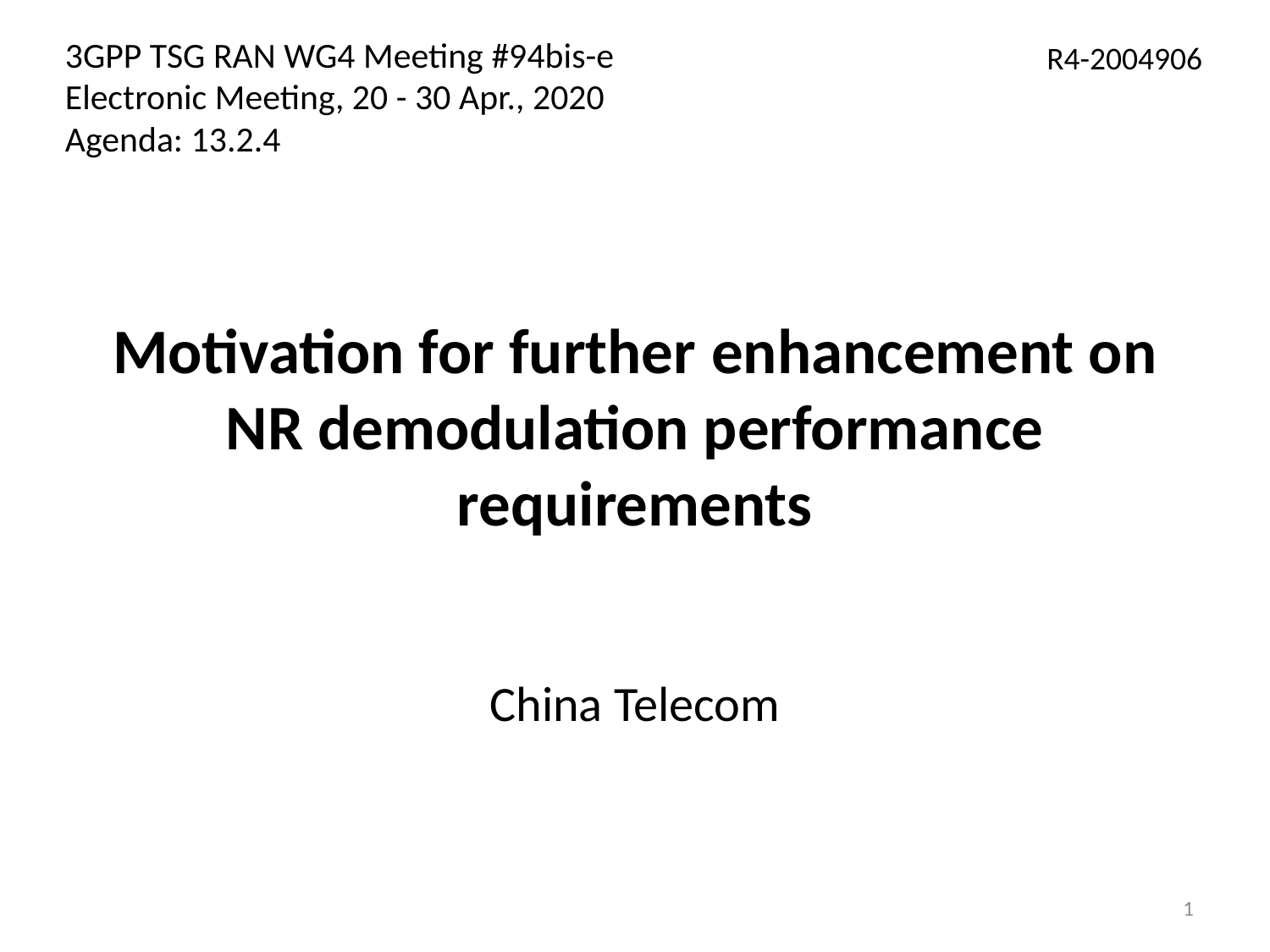

3GPP TSG RAN WG4 Meeting #94bis-e
Electronic Meeting, 20 - 30 Apr., 2020
Agenda: 13.2.4
R4-2004906
# Motivation for further enhancement on NR demodulation performance requirements
China Telecom
1